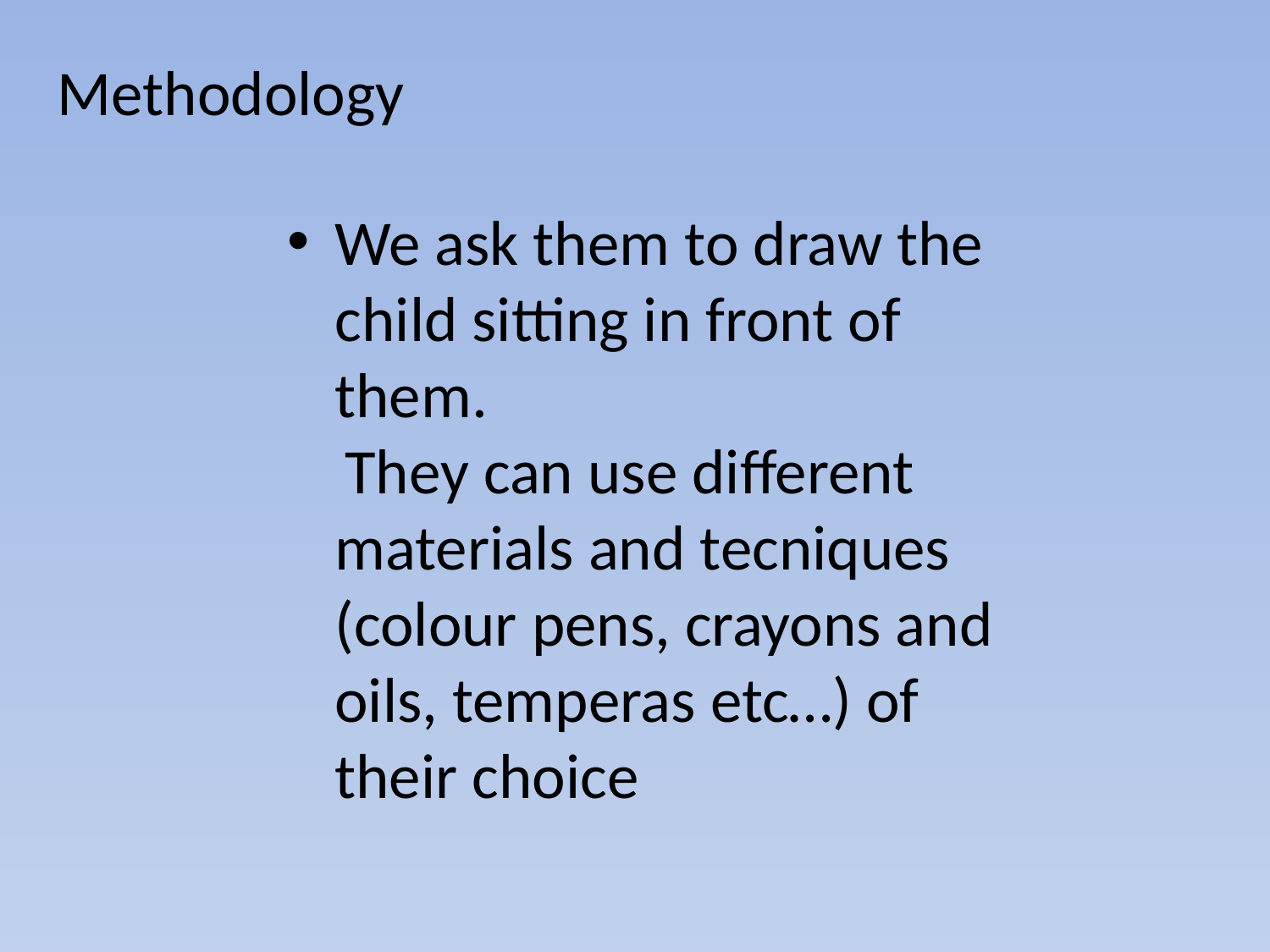

Methodology
We ask them to draw the child sitting in front of them.
    They can use different materials and tecniques (colour pens, crayons and oils, temperas etc…) of their choice